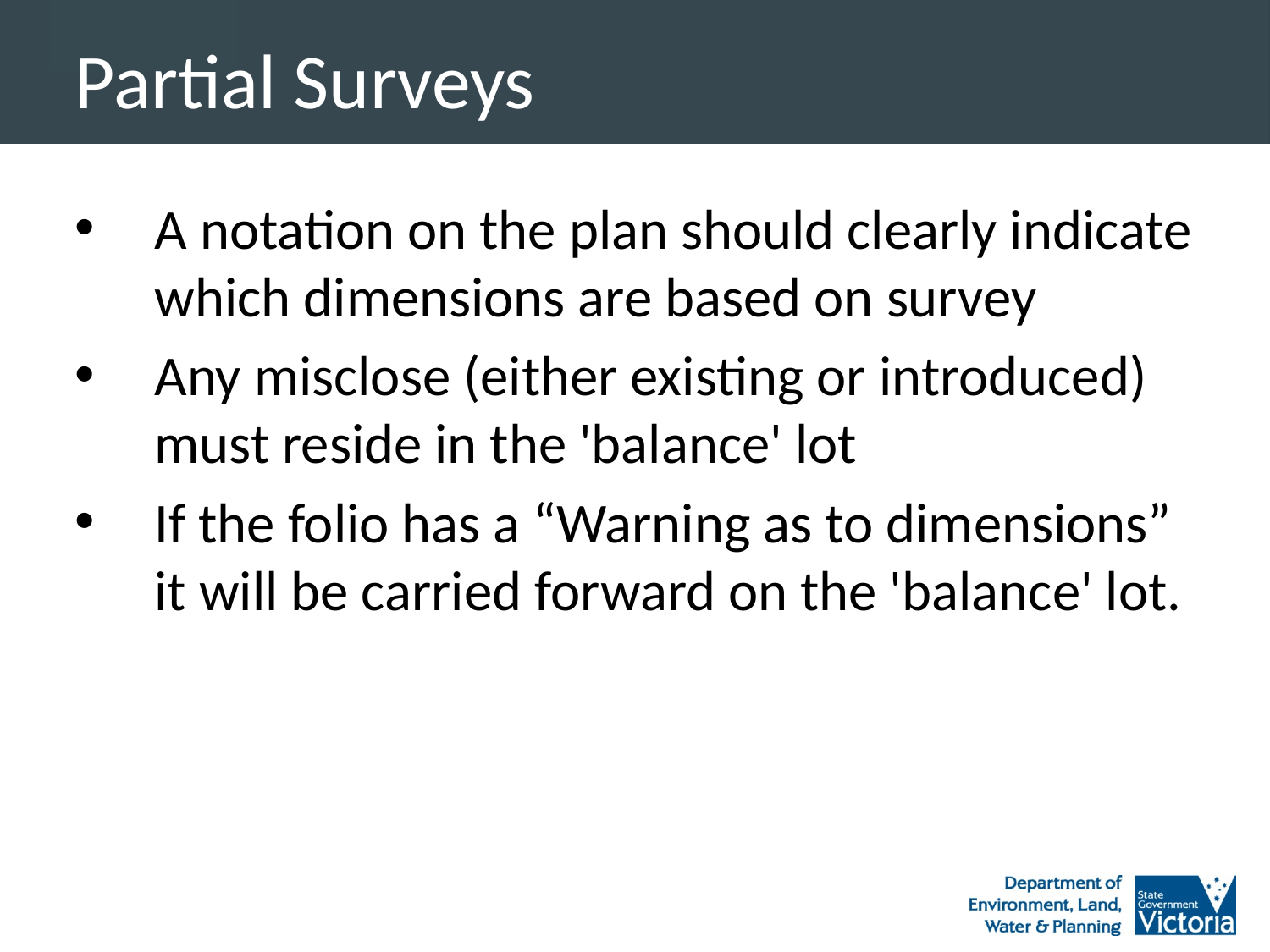

# Partial Surveys
A notation on the plan should clearly indicate which dimensions are based on survey
Any misclose (either existing or introduced) must reside in the 'balance' lot
If the folio has a “Warning as to dimensions” it will be carried forward on the 'balance' lot.